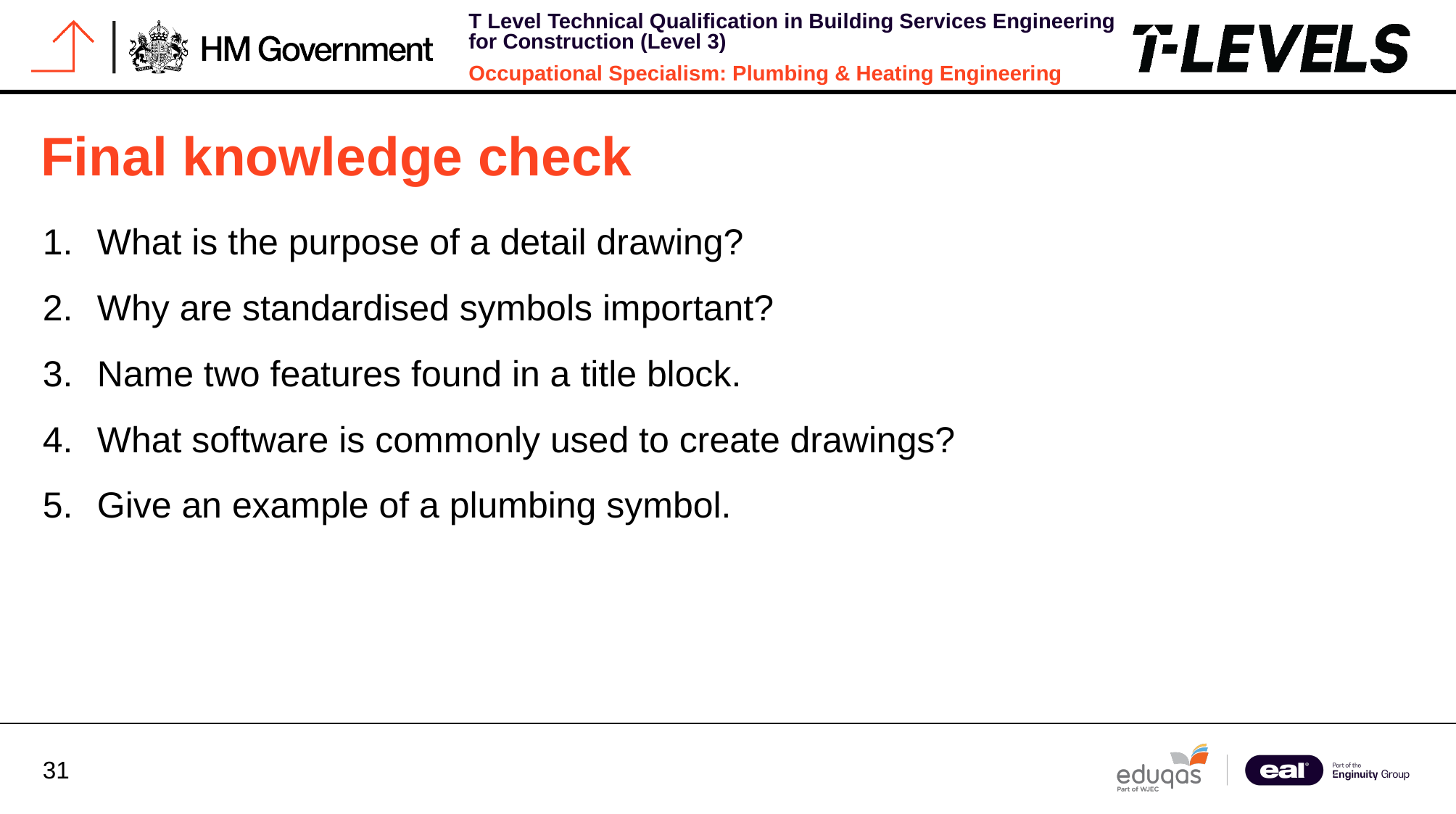

# Final knowledge check
What is the purpose of a detail drawing?
Why are standardised symbols important?
Name two features found in a title block.
What software is commonly used to create drawings?
Give an example of a plumbing symbol.